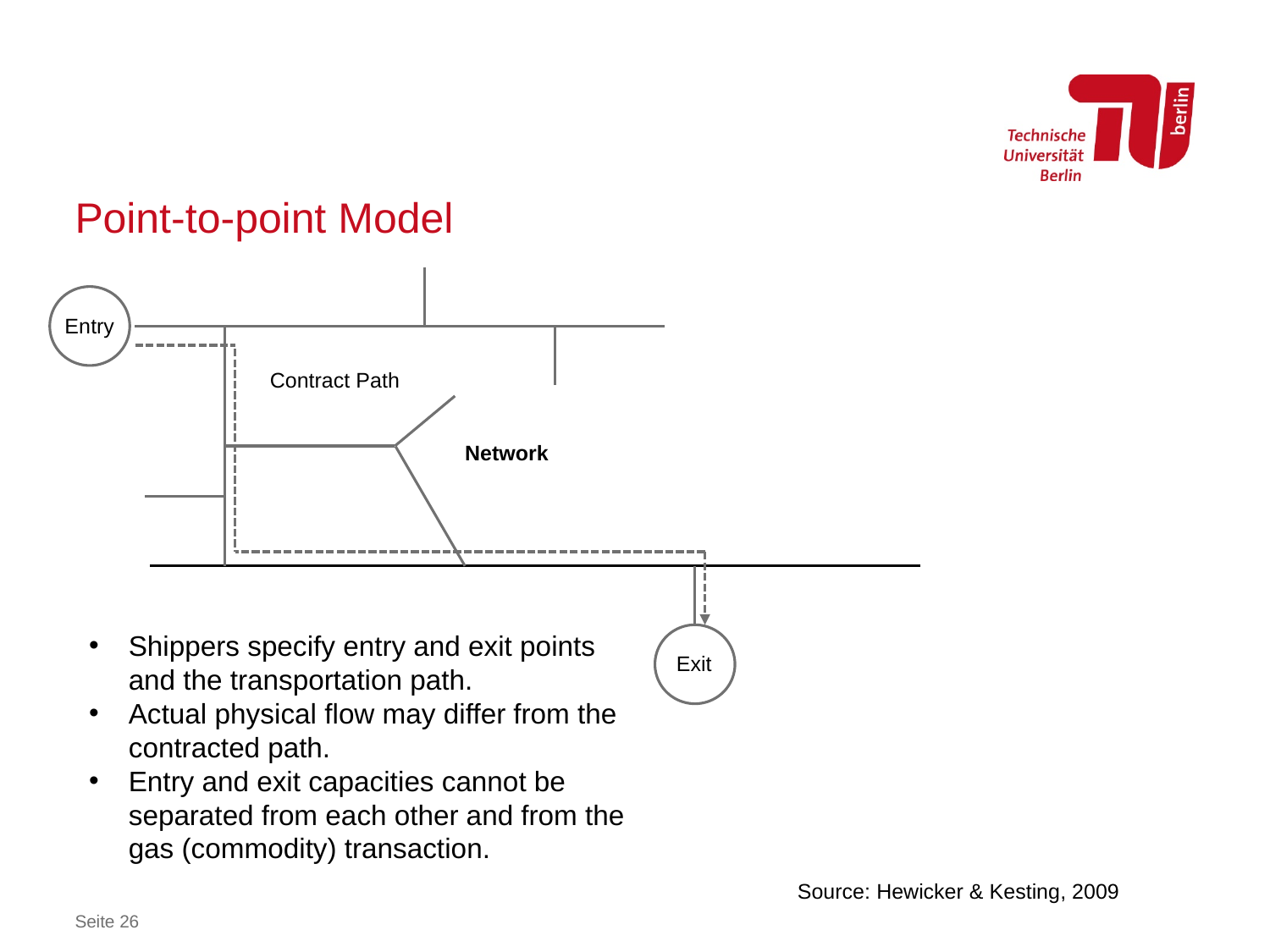

# Point-to-point Model

Entry
Contract Path
Network
Shippers specify entry and exit points and the transportation path.
Actual physical flow may differ from the contracted path.
Entry and exit capacities cannot be separated from each other and from the gas (commodity) transaction.

Exit
Source: Hewicker & Kesting, 2009
Seite 26